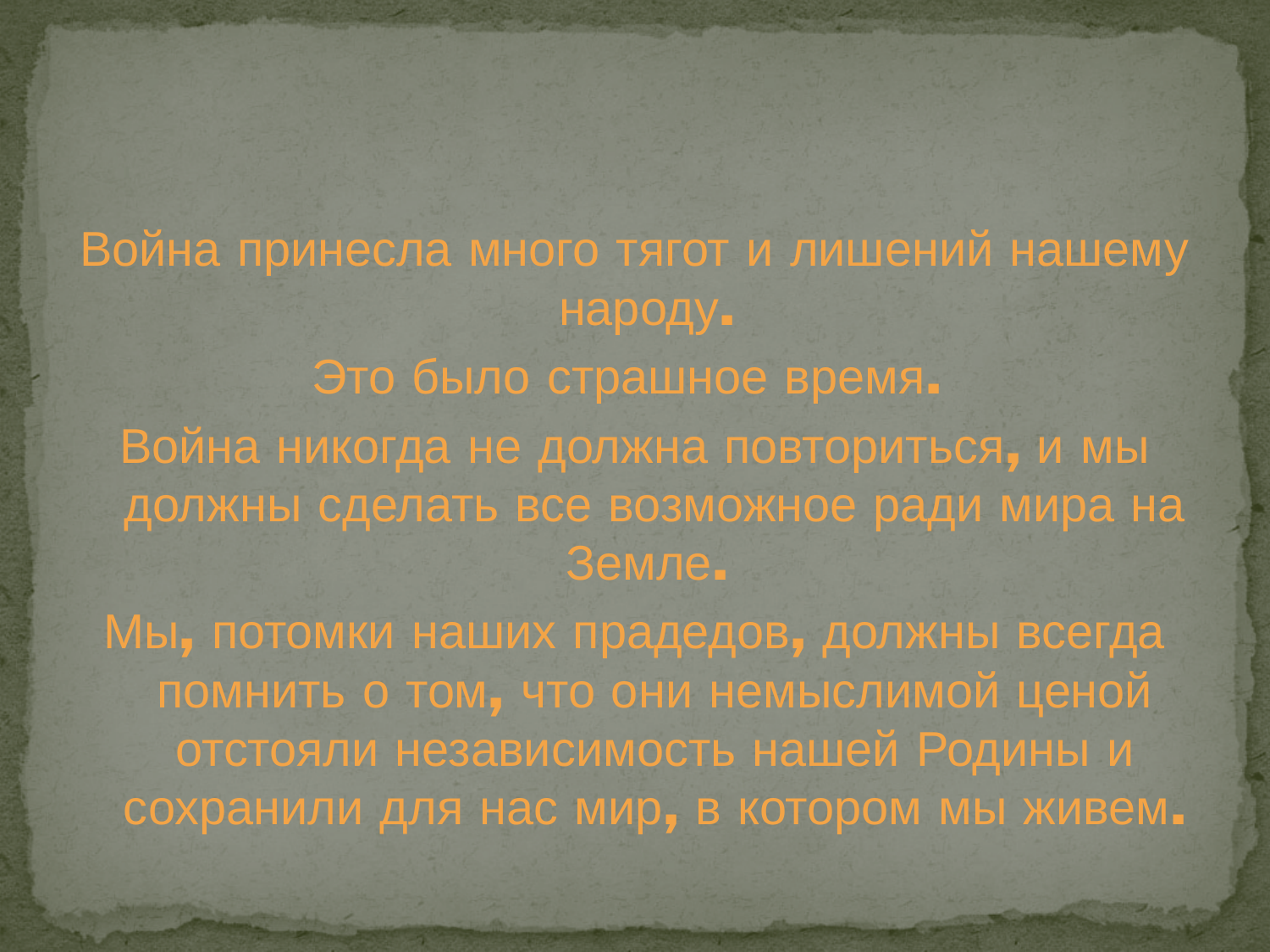

Война принесла много тягот и лишений нашему народу.
Это было страшное время.
Война никогда не должна повториться, и мы должны сделать все возможное ради мира на Земле.
Мы, потомки наших прадедов, должны всегда помнить о том, что они немыслимой ценой отстояли независимость нашей Родины и сохранили для нас мир, в котором мы живем.